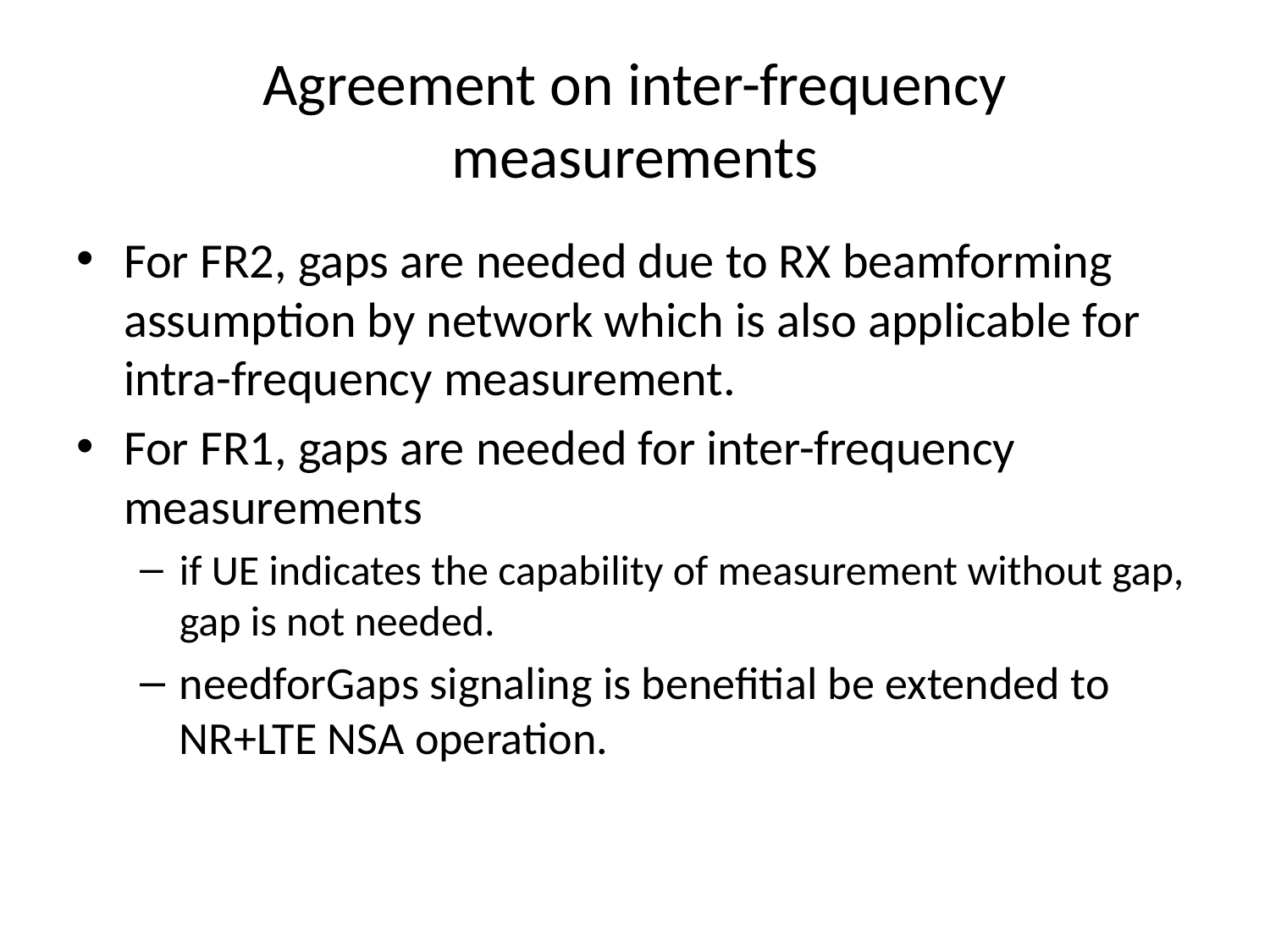

# Agreement on inter-frequency measurements
For FR2, gaps are needed due to RX beamforming assumption by network which is also applicable for intra-frequency measurement.
For FR1, gaps are needed for inter-frequency measurements
if UE indicates the capability of measurement without gap, gap is not needed.
needforGaps signaling is benefitial be extended to NR+LTE NSA operation.